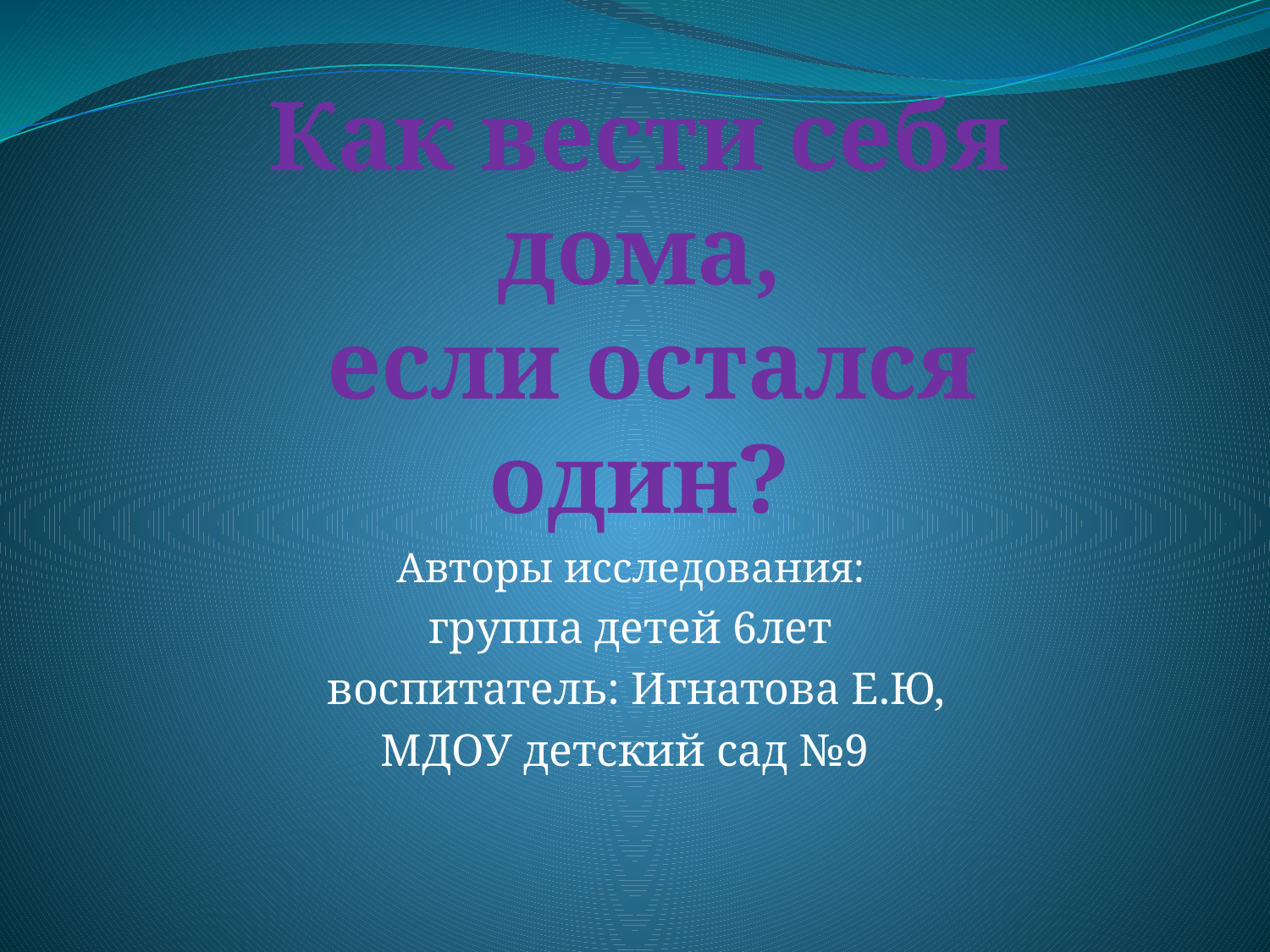

Как вести себя дома,
 если остался один?
Авторы исследования:
группа детей 6лет
 воспитатель: Игнатова Е.Ю,
МДОУ детский сад №9